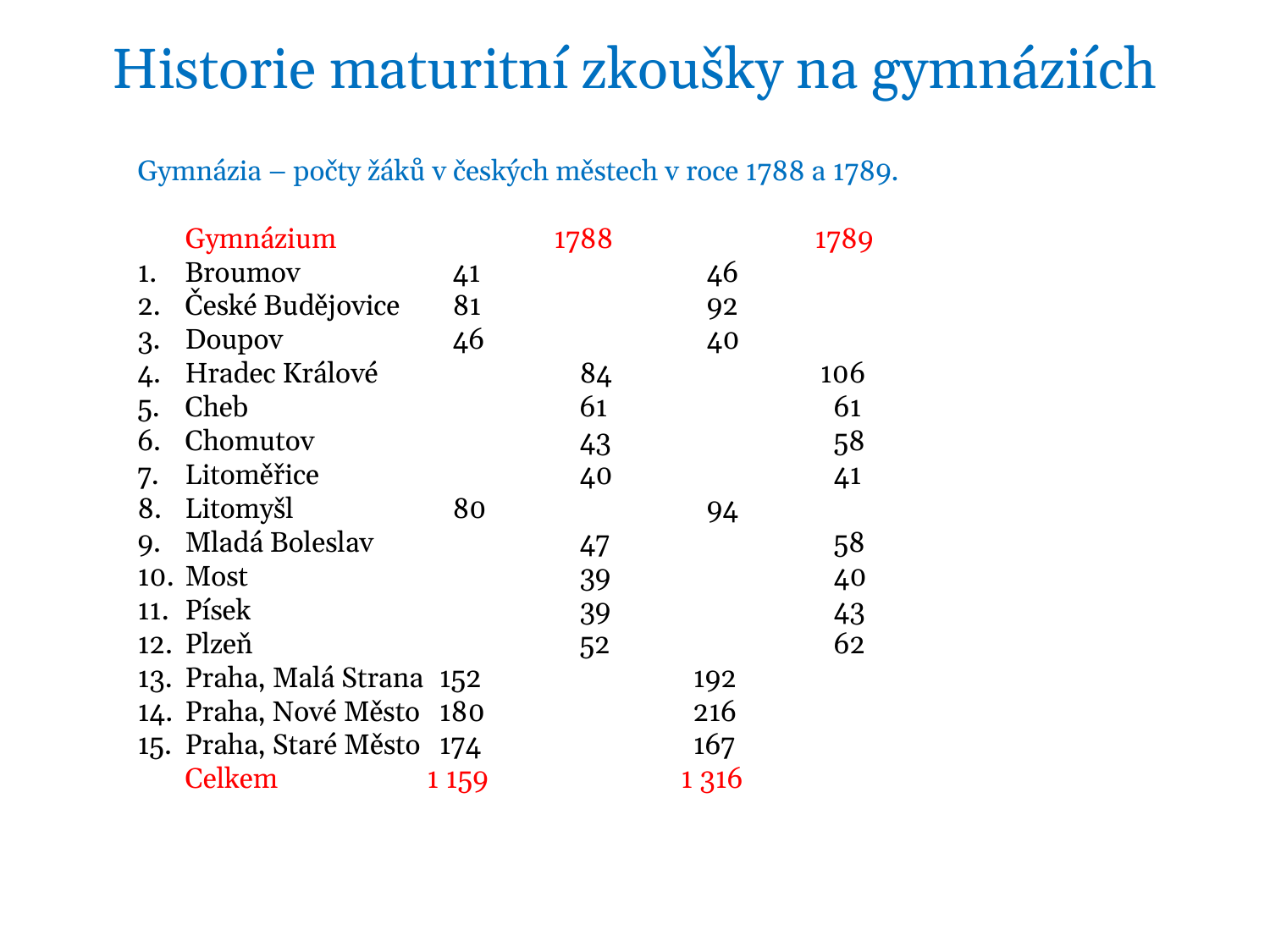

Historie maturitní zkoušky na gymnáziích
Gymnázia – počty žáků v českých městech v roce 1788 a 1789.

	Gymnázium	                 1788	                  1789
Broumov		  41		  46
České Budějovice	  81		  92
Doupov		  46		  40
Hradec Králové		  84		106
Cheb			  61		  61
Chomutov		  43		  58
Litoměřice		  40		  41
Litomyšl		  80		  94
Mladá Boleslav		  47		  58
Most			  39		  40
Písek			  39		  43
Plzeň			  52		  62
Praha, Malá Strana	152		192
Praha, Nové Město	180		216
Praha, Staré Město	174		167
	Celkem	                 1 159	                 1 316